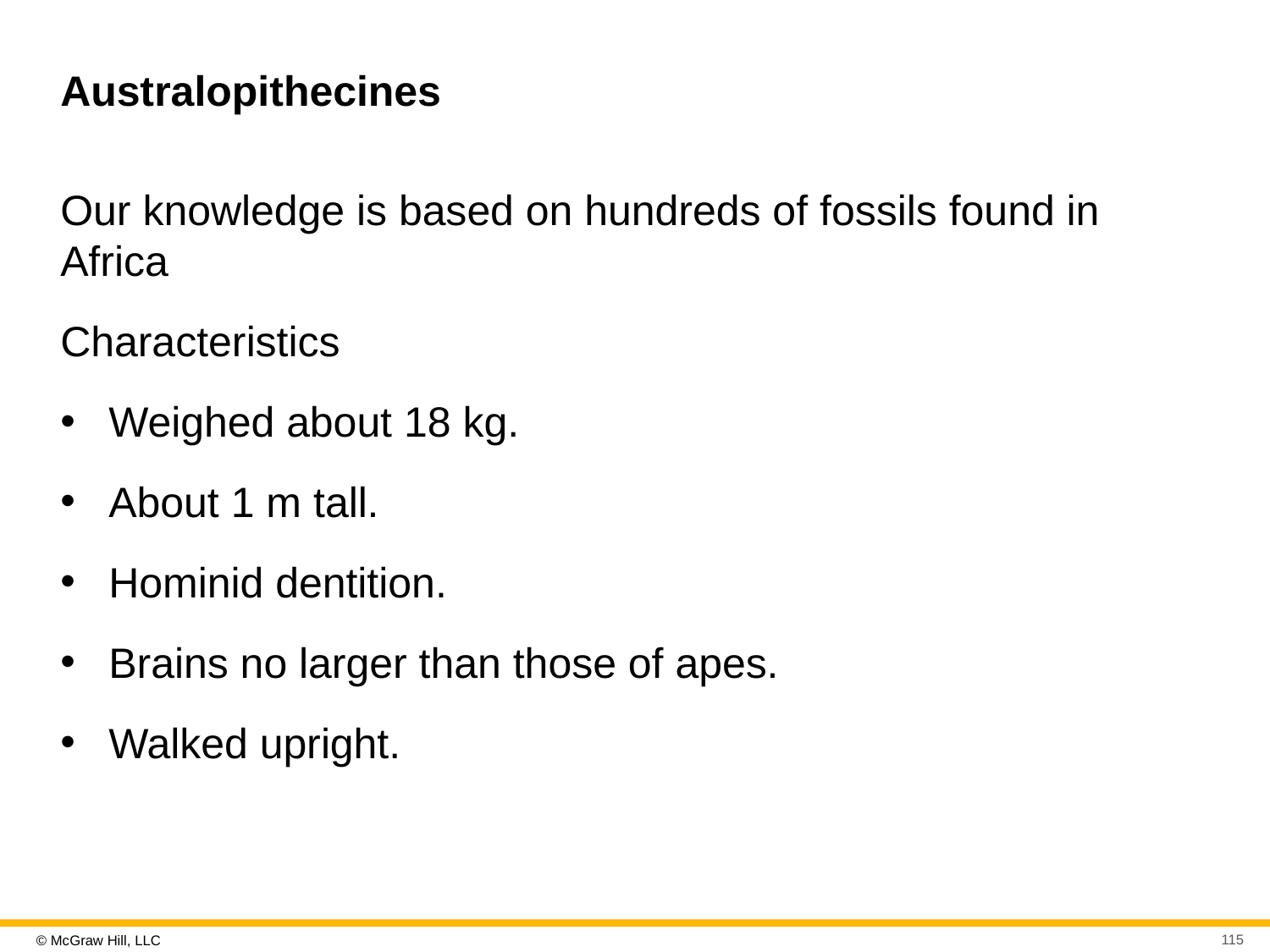

# Australopithecines
Our knowledge is based on hundreds of fossils found in Africa
Characteristics
Weighed about 18 kg.
About 1 m tall.
Hominid dentition.
Brains no larger than those of apes.
Walked upright.
115